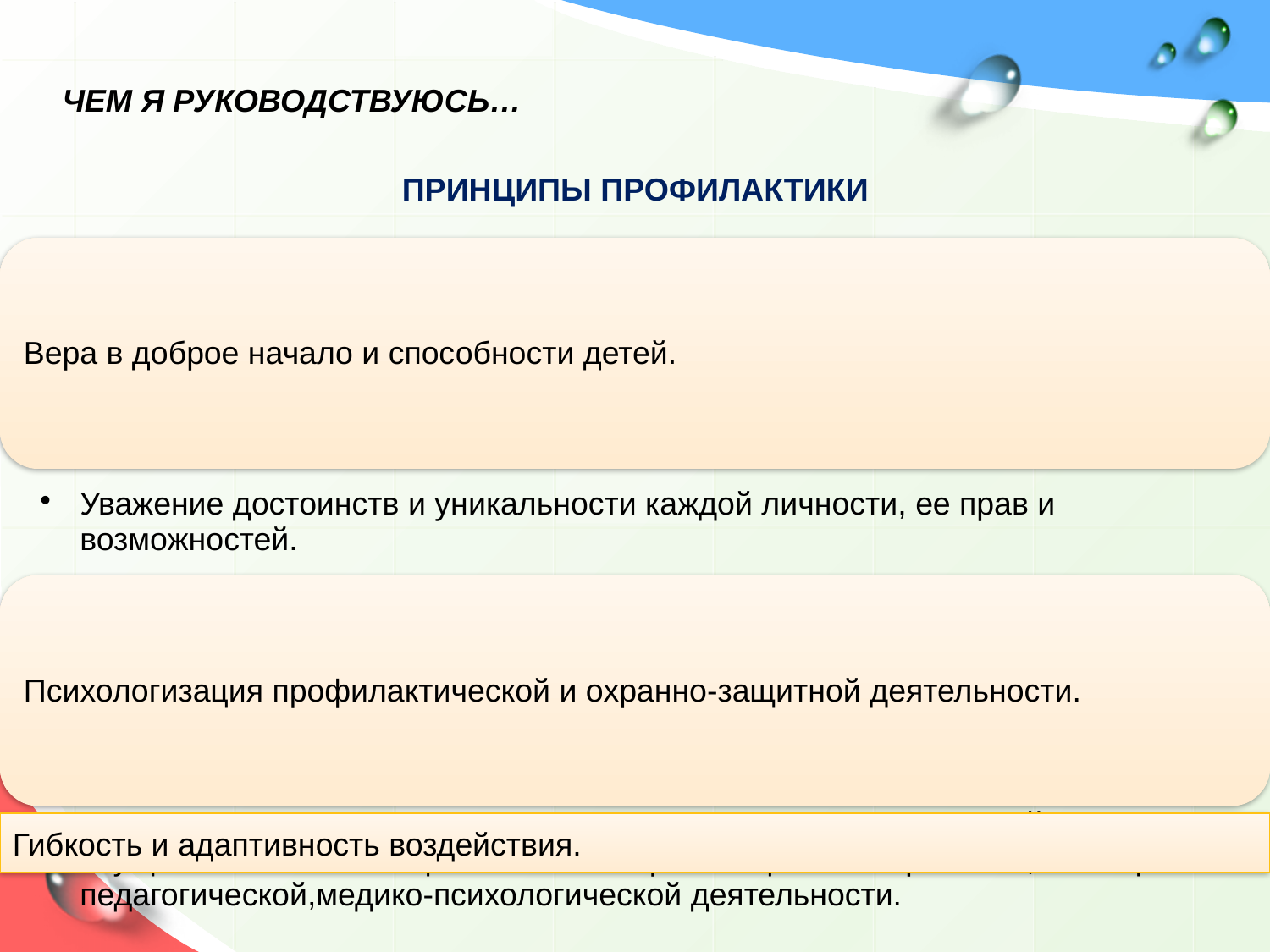

Чем я руководствуюсь…

Принципы профилактики

Вера в доброе начало и способности детей.
Уважение достоинств и уникальности каждой личности, ее прав и возможностей.
Психологизация профилактической и охранно-защитной деятельности.
Гибкость и адаптивность воздействия.